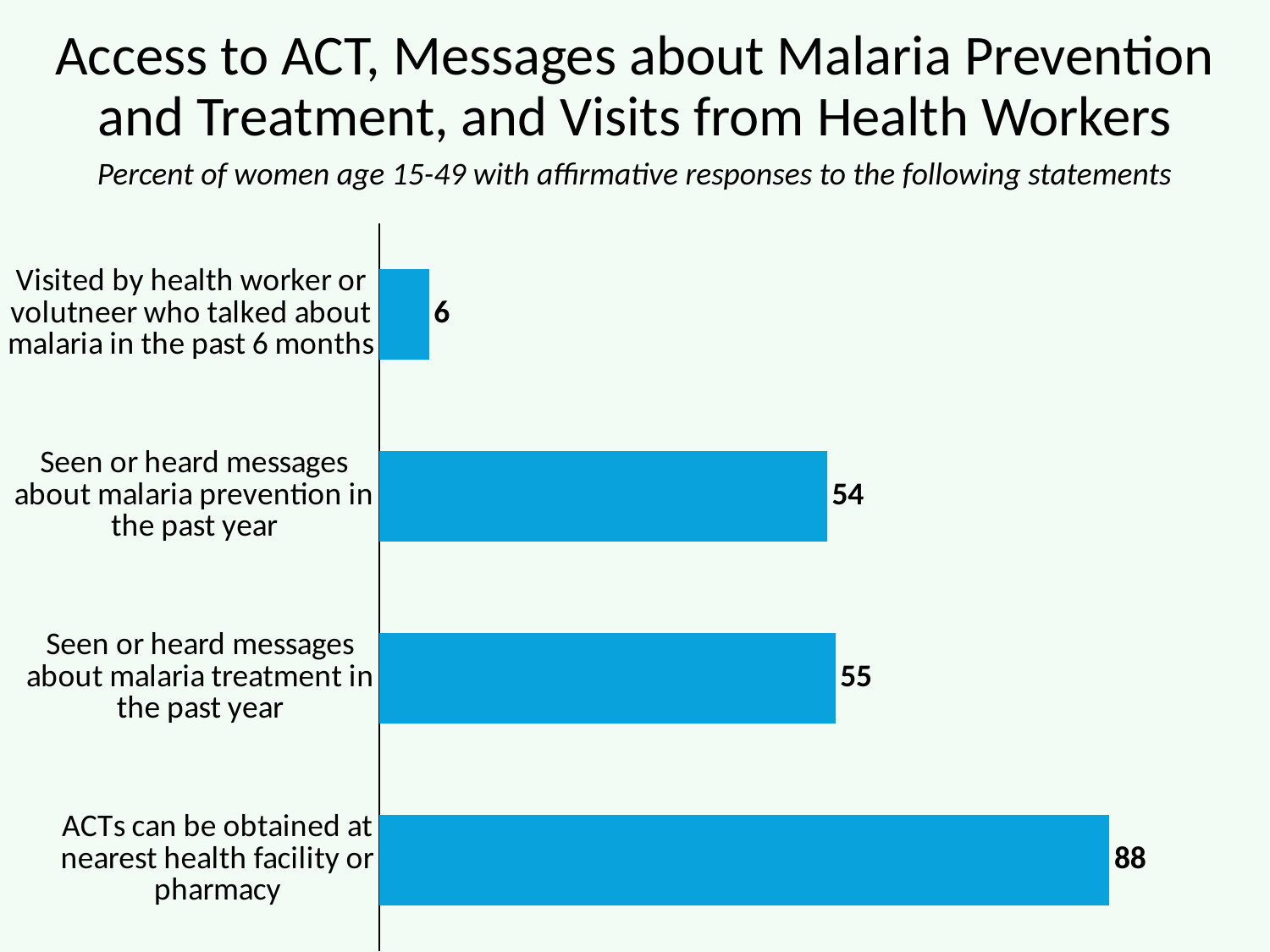

# Access to ACT, Messages about Malaria Prevention and Treatment, and Visits from Health Workers
Percent of women age 15-49 with affirmative responses to the following statements

### Chart

| Category | Series 1 |
|---|---|
| ACTs can be obtained at nearest health facility or pharmacy | 88.0 |
| Seen or heard messages about malaria treatment in the past year | 55.0 |
| Seen or heard messages about malaria prevention in the past year | 54.0 |
| Visited by health worker or volutneer who talked about malaria in the past 6 months | 6.0 |